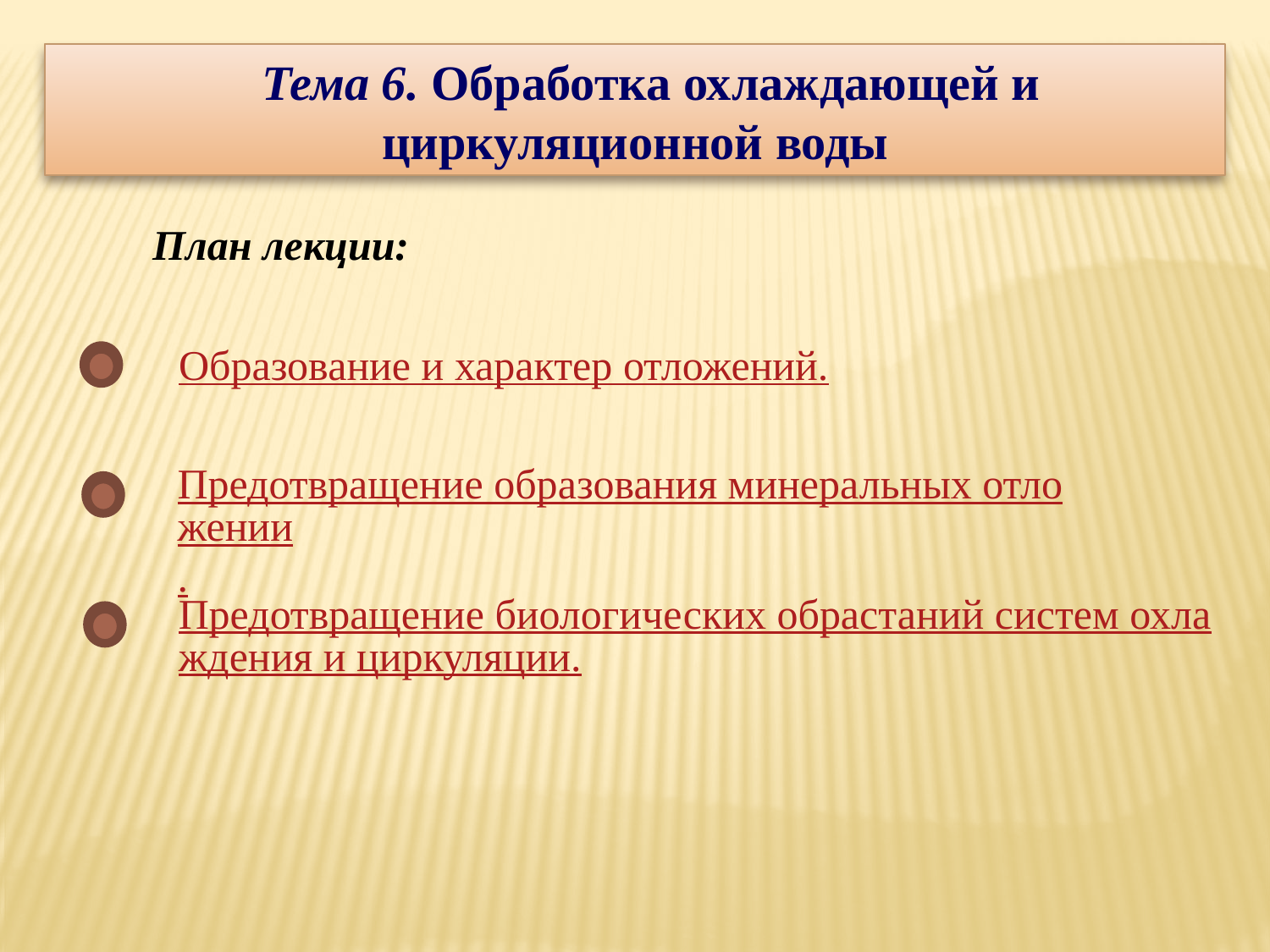

Тема 6. Обработка охлаждающей и циркуляционной воды
План лекции:
Образование и характер отложений.

Предотвращение образования минеральных отложении.

Предотвращение биологических обрастаний систем охлаждения и циркуляции.